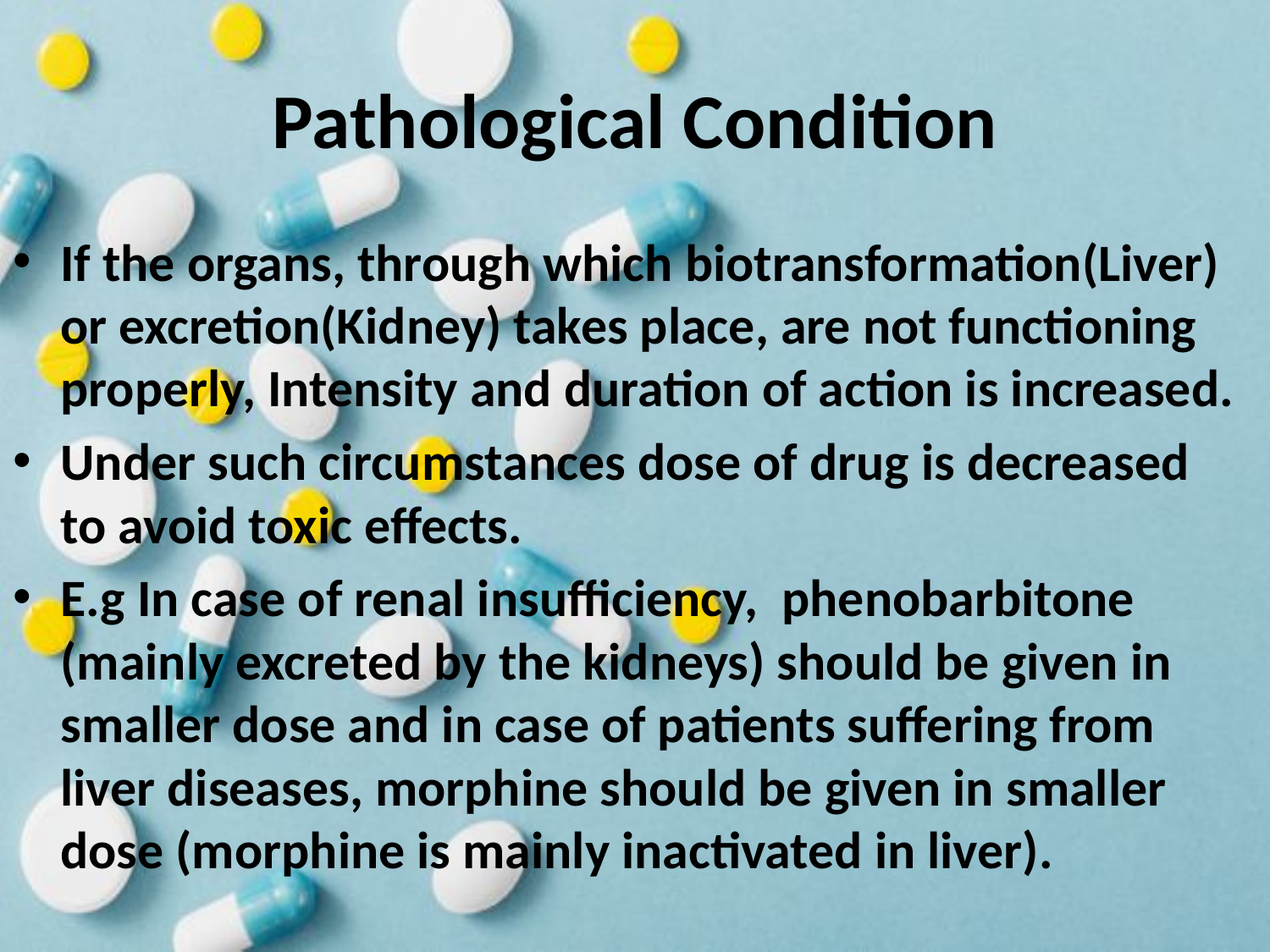

# Pathological Condition
If the organs, through which biotransformation(Liver) or excretion(Kidney) takes place, are not functioning properly, Intensity and duration of action is increased.
Under such circumstances dose of drug is decreased to avoid toxic effects.
E.g In case of renal insufficiency,  phenobarbitone (mainly excreted by the kidneys) should be given in smaller dose and in case of patients suffering from liver diseases, morphine should be given in smaller dose (morphine is mainly inactivated in liver).